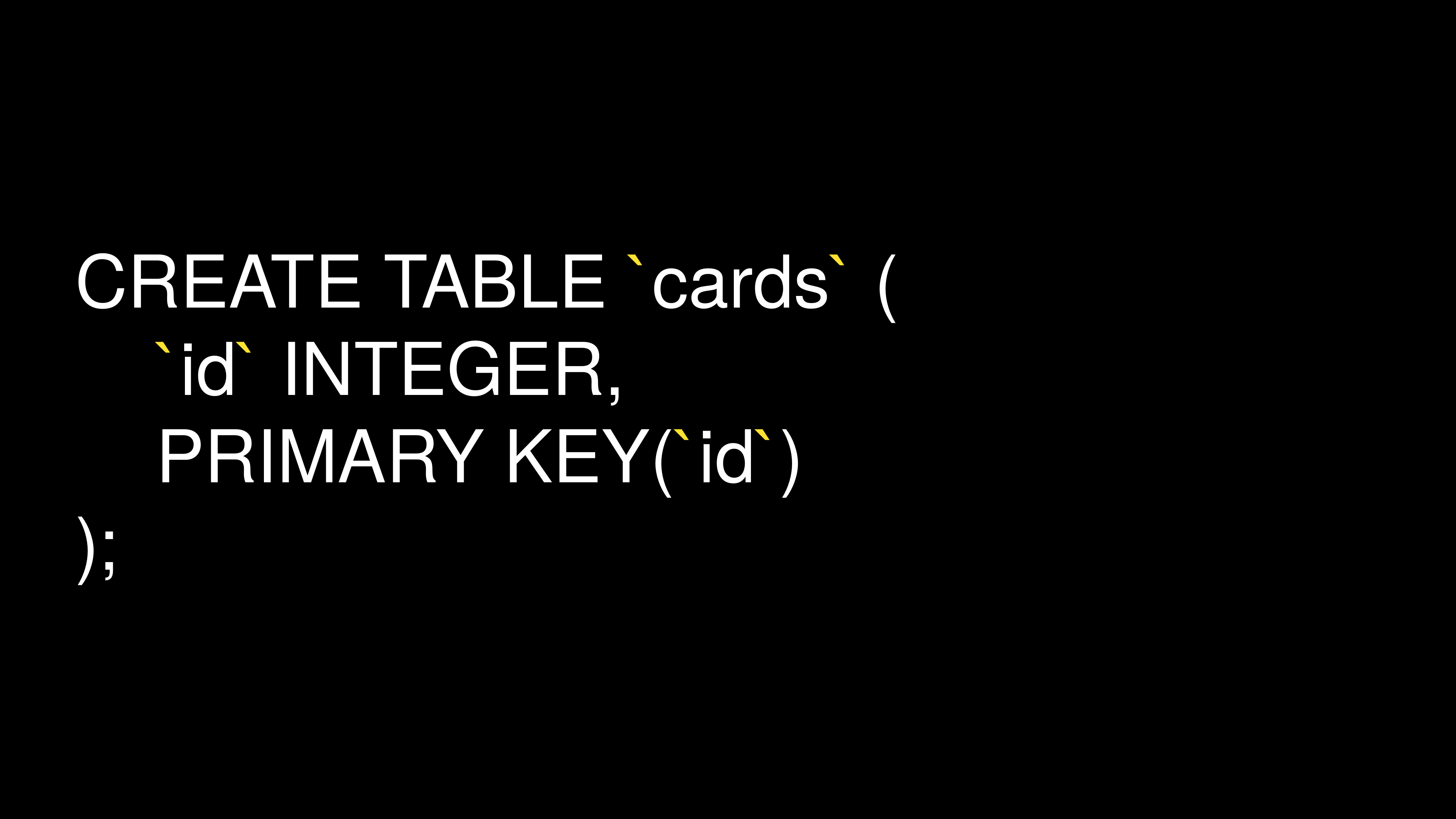

CREATE TABLE `cards` (
    `id` INTEGER,
    PRIMARY KEY(`id`)
);